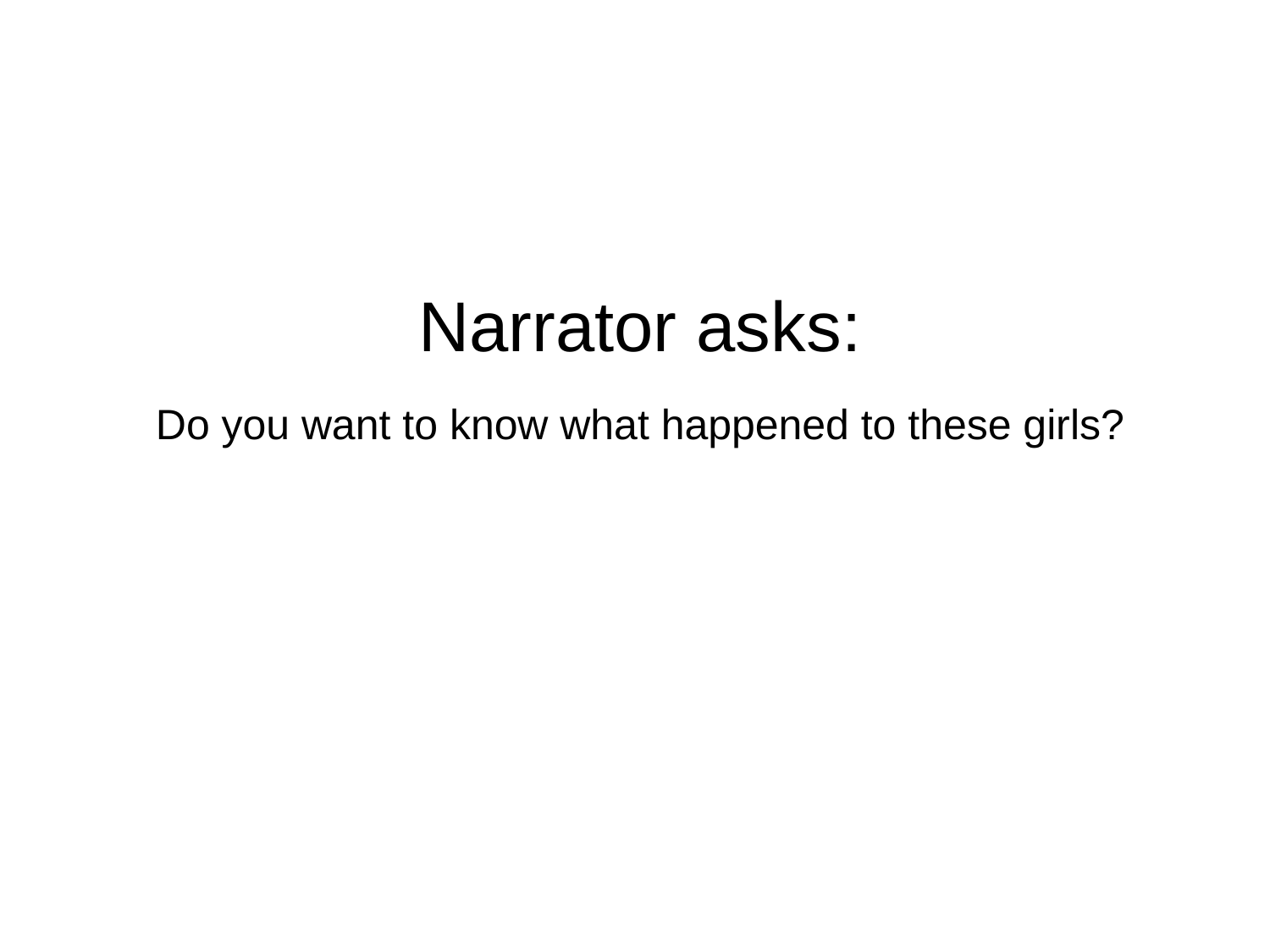

Narrator asks:
Do you want to know what happened to these girls?